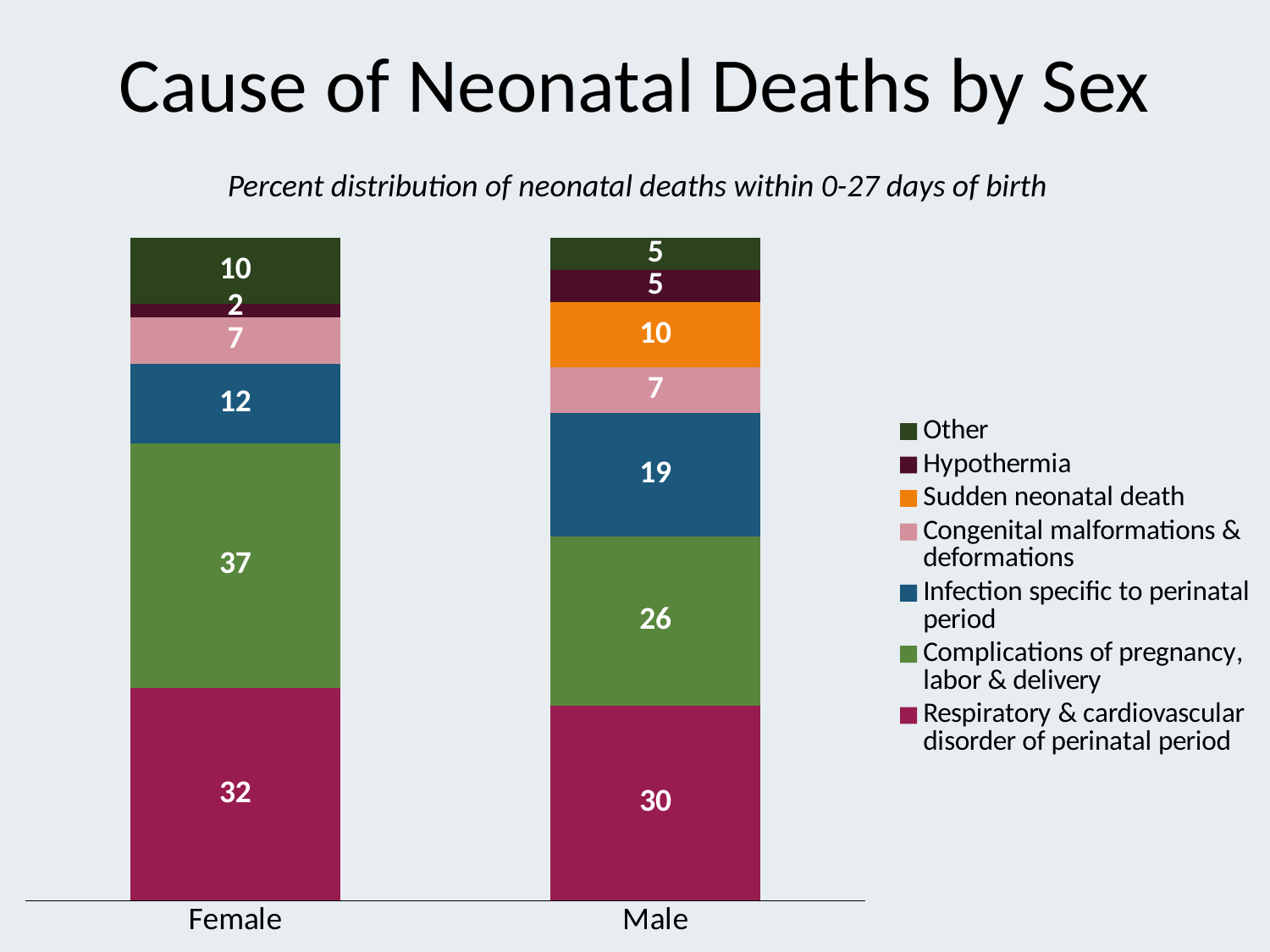

# Cause of Neonatal Deaths by Sex
Percent distribution of neonatal deaths within 0-27 days of birth

### Chart

| Category | Respiratory & cardiovascular disorder of perinatal period | Complications of pregnancy, labor & delivery | Infection specific to perinatal period | Congenital malformations & deformations | Sudden neonatal death | Hypothermia | Other |
|---|---|---|---|---|---|---|---|
| Female | 32.0 | 37.0 | 12.0 | 7.0 | None | 2.0 | 10.0 |
| Male | 30.0 | 26.0 | 19.0 | 7.0 | 10.0 | 5.0 | 5.0 |